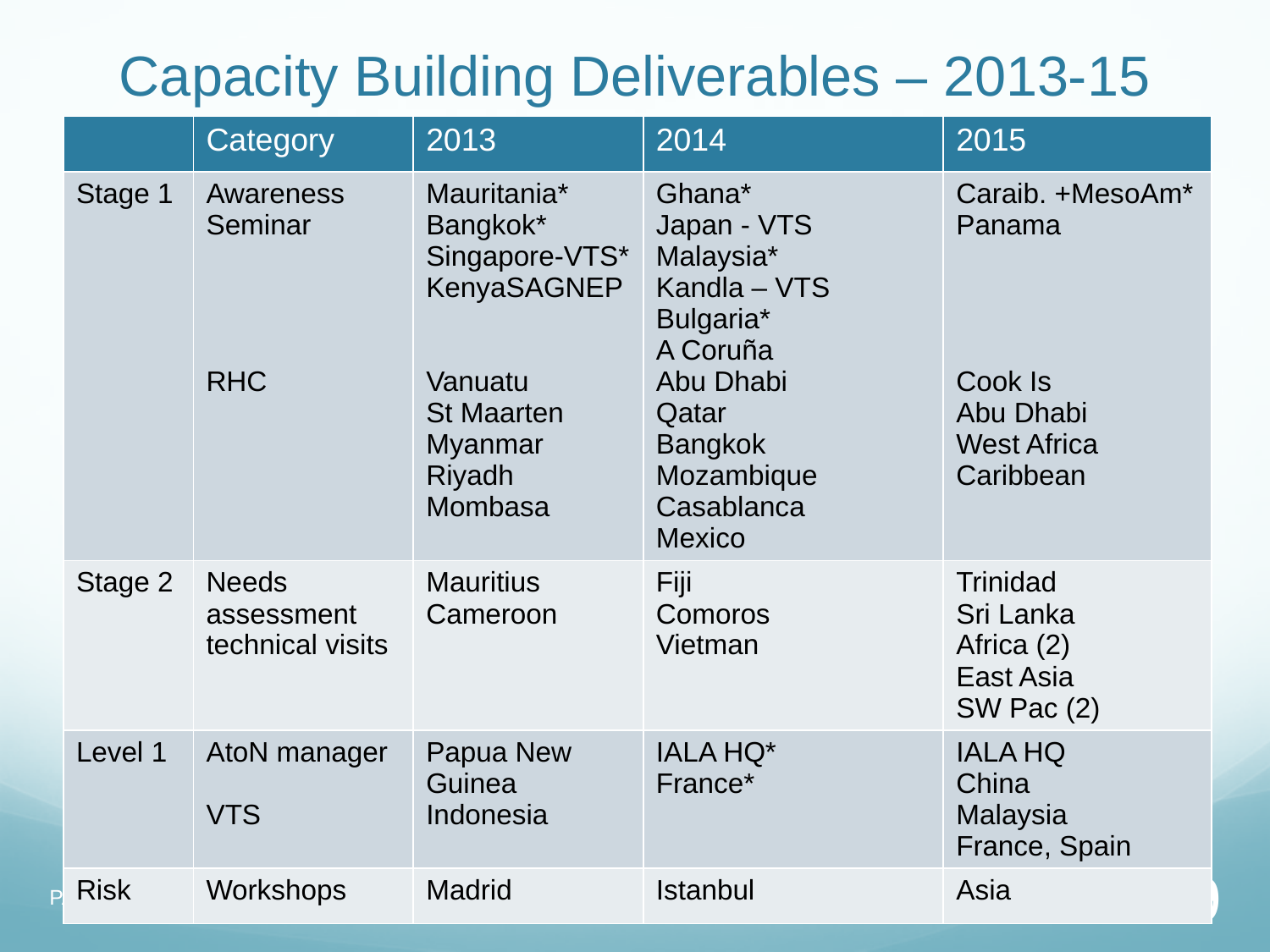

# Capacity Building Deliverables – 2013-15
|  | Category | 2013 | 2014 | 2015 |
| --- | --- | --- | --- | --- |
| Stage 1 | Awareness Seminar RHC | Mauritania\* Bangkok\* Singapore-VTS\* KenyaSAGNEP Vanuatu St Maarten Myanmar Riyadh Mombasa | Ghana\* Japan - VTS Malaysia\* Kandla – VTS Bulgaria\* A Coruña Abu Dhabi Qatar Bangkok Mozambique Casablanca Mexico | Caraib. +MesoAm\* Panama Cook Is Abu Dhabi West Africa Caribbean |
| Stage 2 | Needs assessment technical visits | Mauritius Cameroon | Fiji Comoros Vietman | Trinidad Sri Lanka Africa (2) East Asia SW Pac (2) |
| Level 1 | AtoN manager VTS | Papua New Guinea Indonesia | IALA HQ\* France\* | IALA HQ China Malaysia France, Spain |
| Risk | Workshops | Madrid | Istanbul | Asia |
PAP 28 - Oct. 2014
9